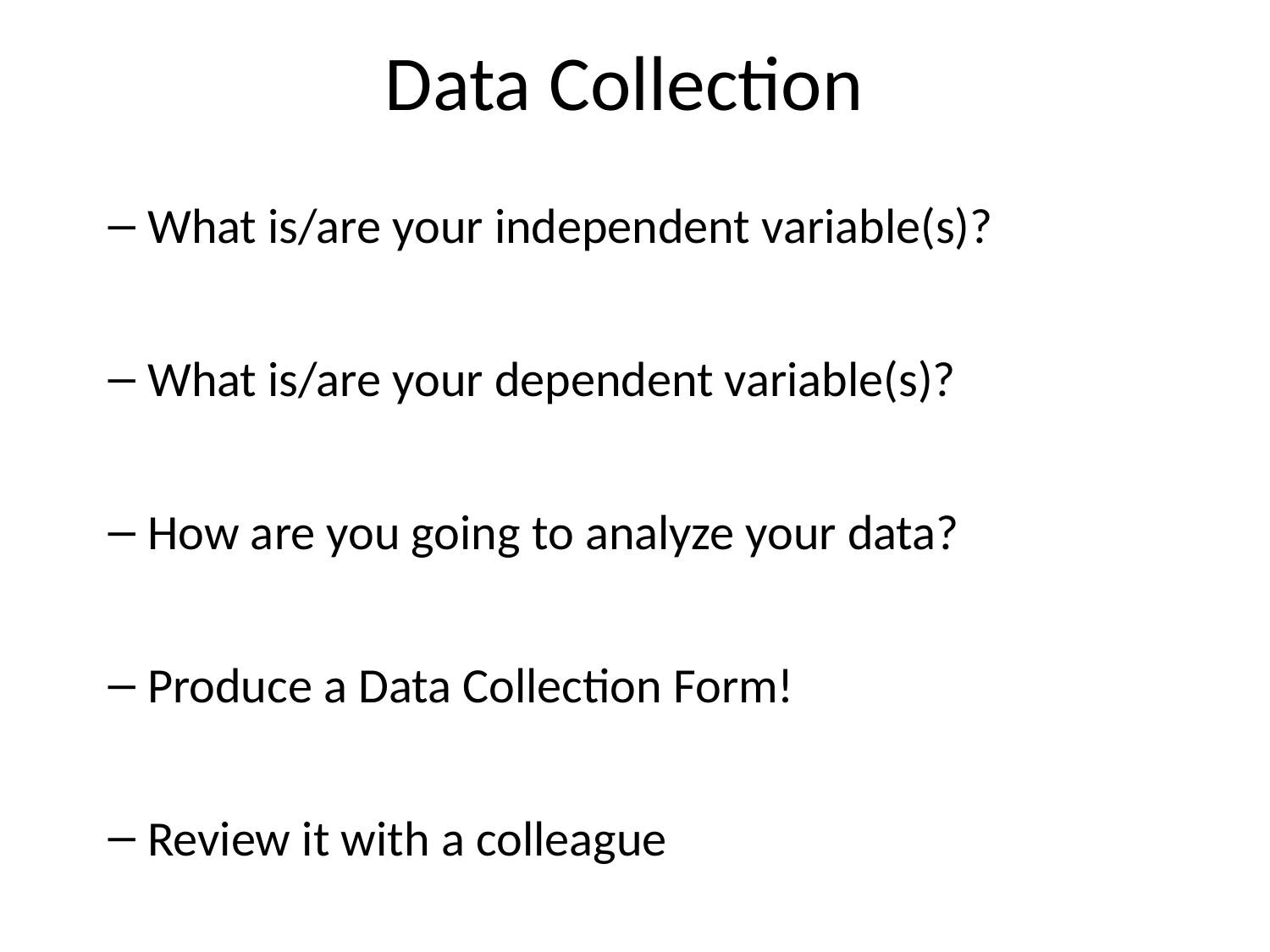

# Data Collection

What is/are your independent variable(s)?

What is/are your dependent variable(s)?

How are you going to analyze your data?

Produce a Data Collection Form!

Review it with a colleague